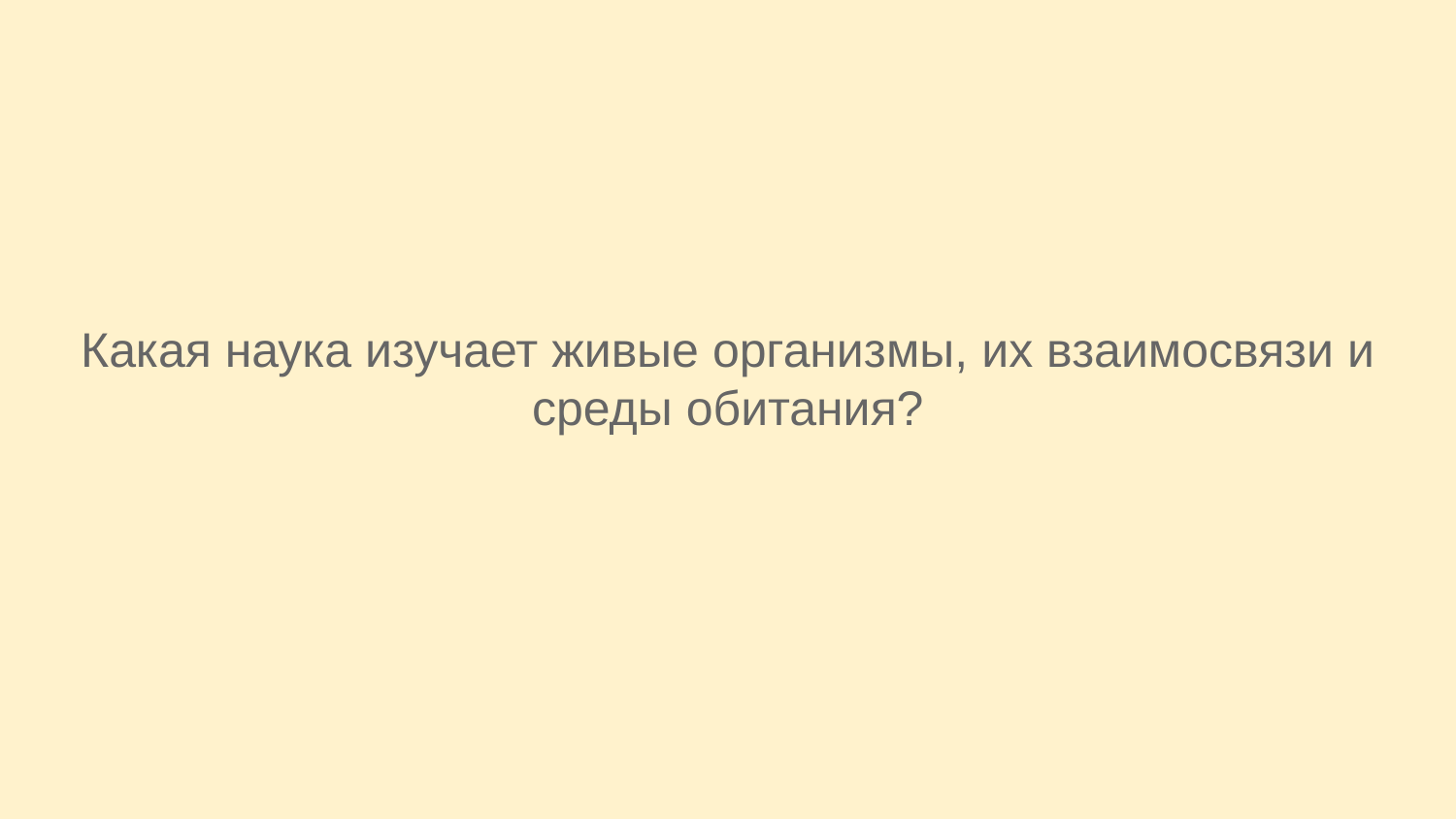

Какая наука изучает живые организмы, их взаимосвязи и среды обитания?